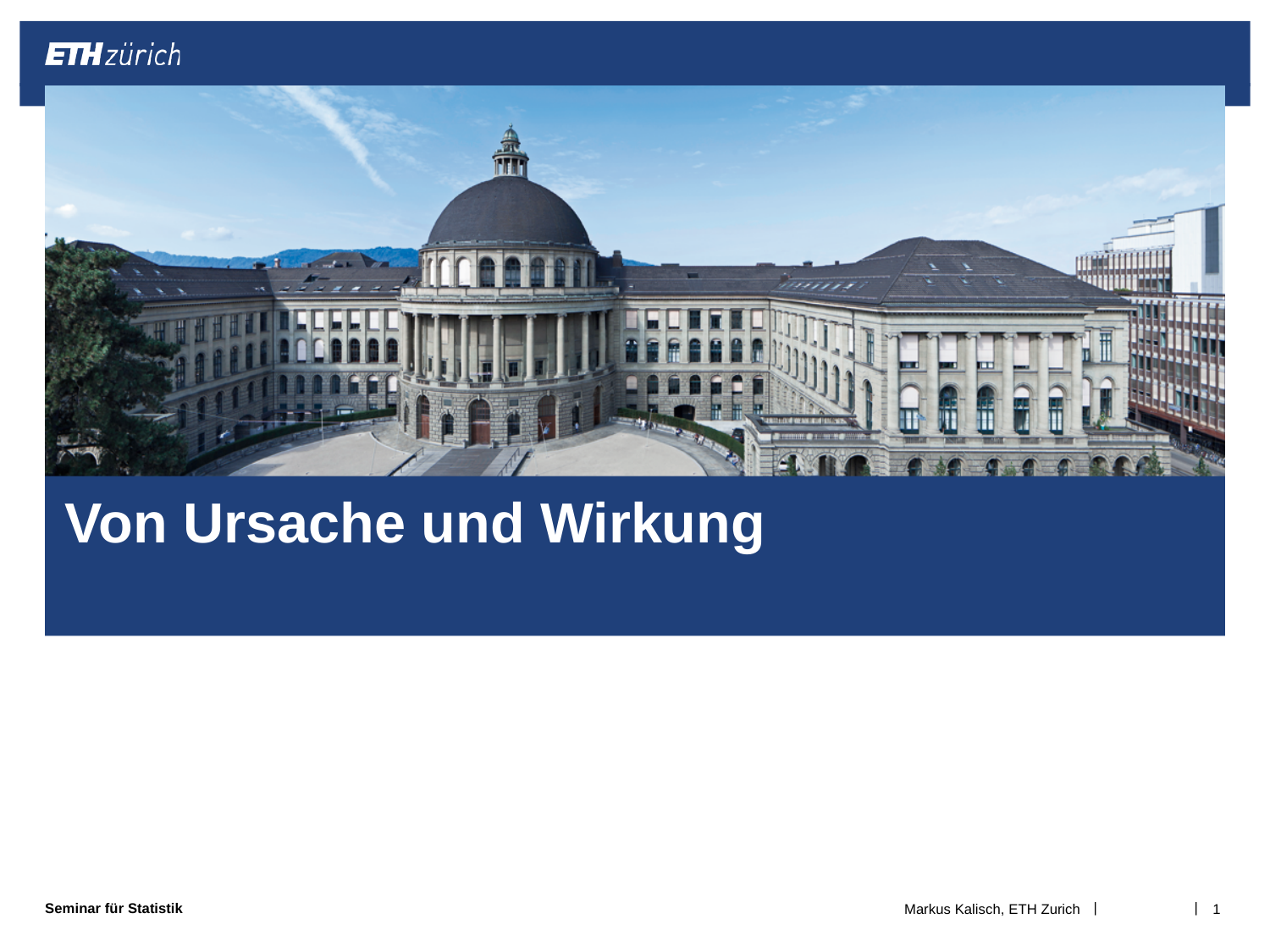

# Von Ursache und Wirkung

Markus Kalisch, ETH Zurich
1